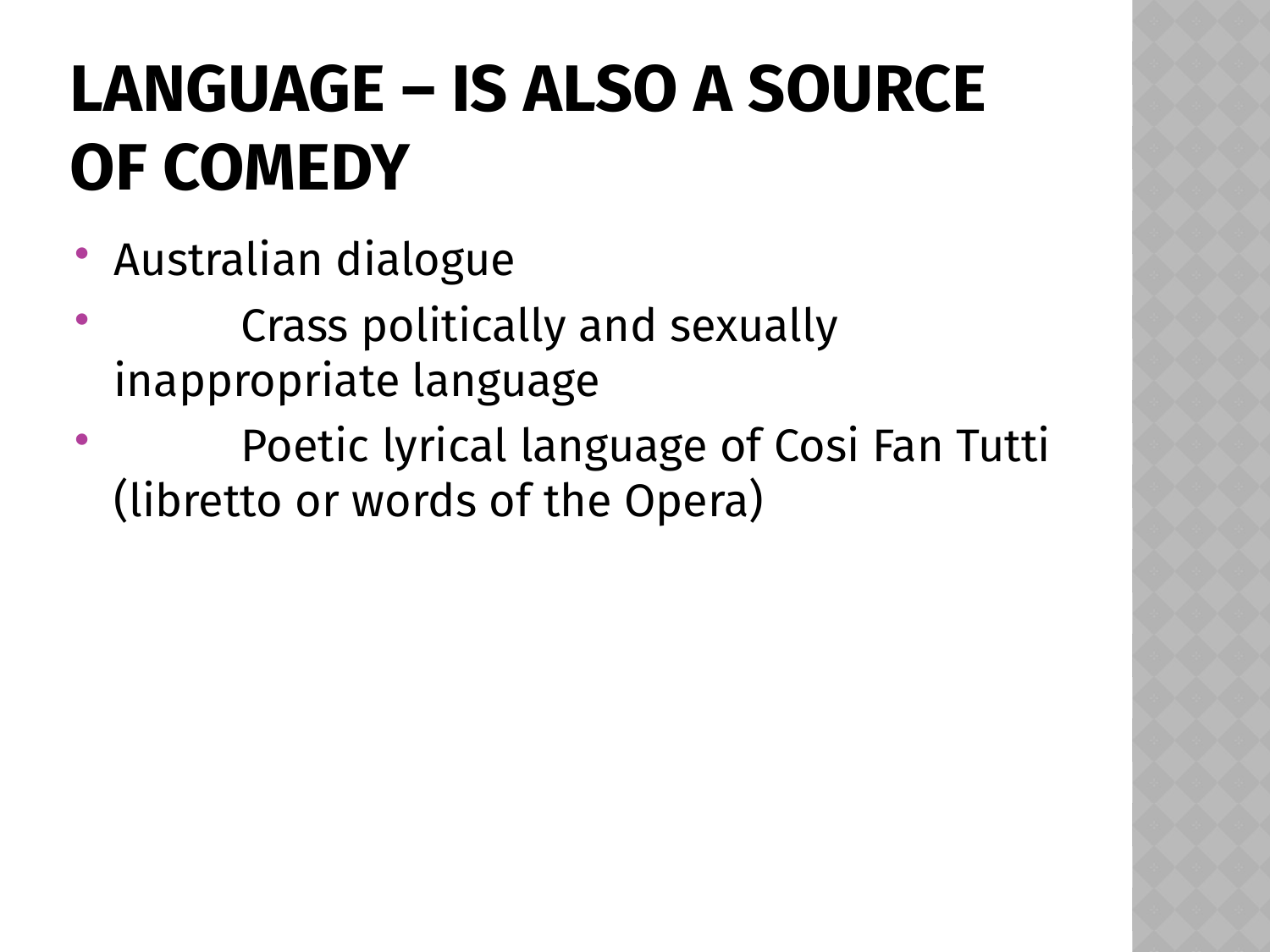

# Language – is also a source of comedy
Australian dialogue
	Crass politically and sexually inappropriate language
	Poetic lyrical language of Cosi Fan Tutti (libretto or words of the Opera)